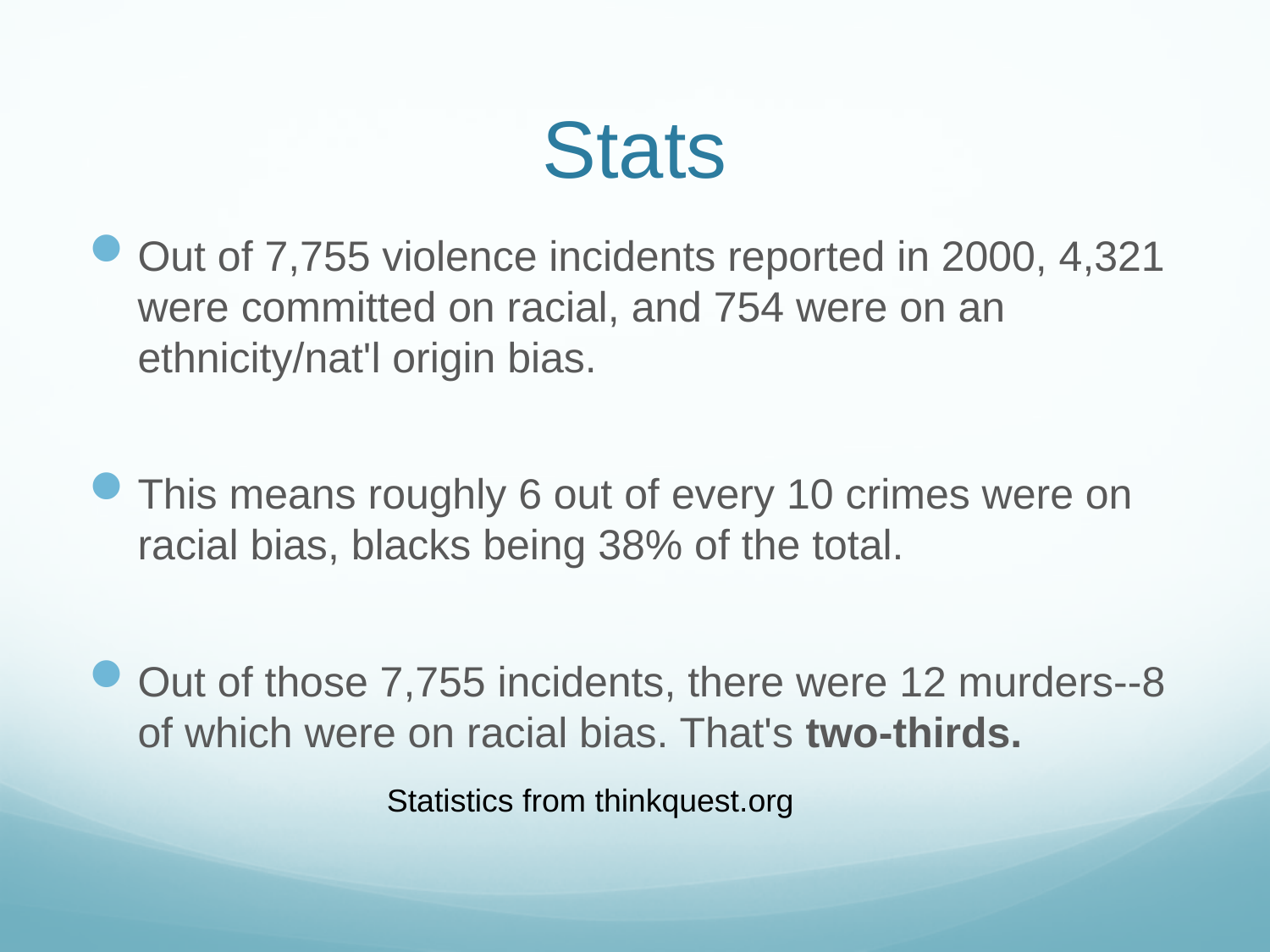

# Stats
Out of 7,755 violence incidents reported in 2000, 4,321 were committed on racial, and 754 were on an ethnicity/nat'l origin bias.
This means roughly 6 out of every 10 crimes were on racial bias, blacks being 38% of the total.
Out of those 7,755 incidents, there were 12 murders--8 of which were on racial bias. That's two-thirds.
Statistics from thinkquest.org